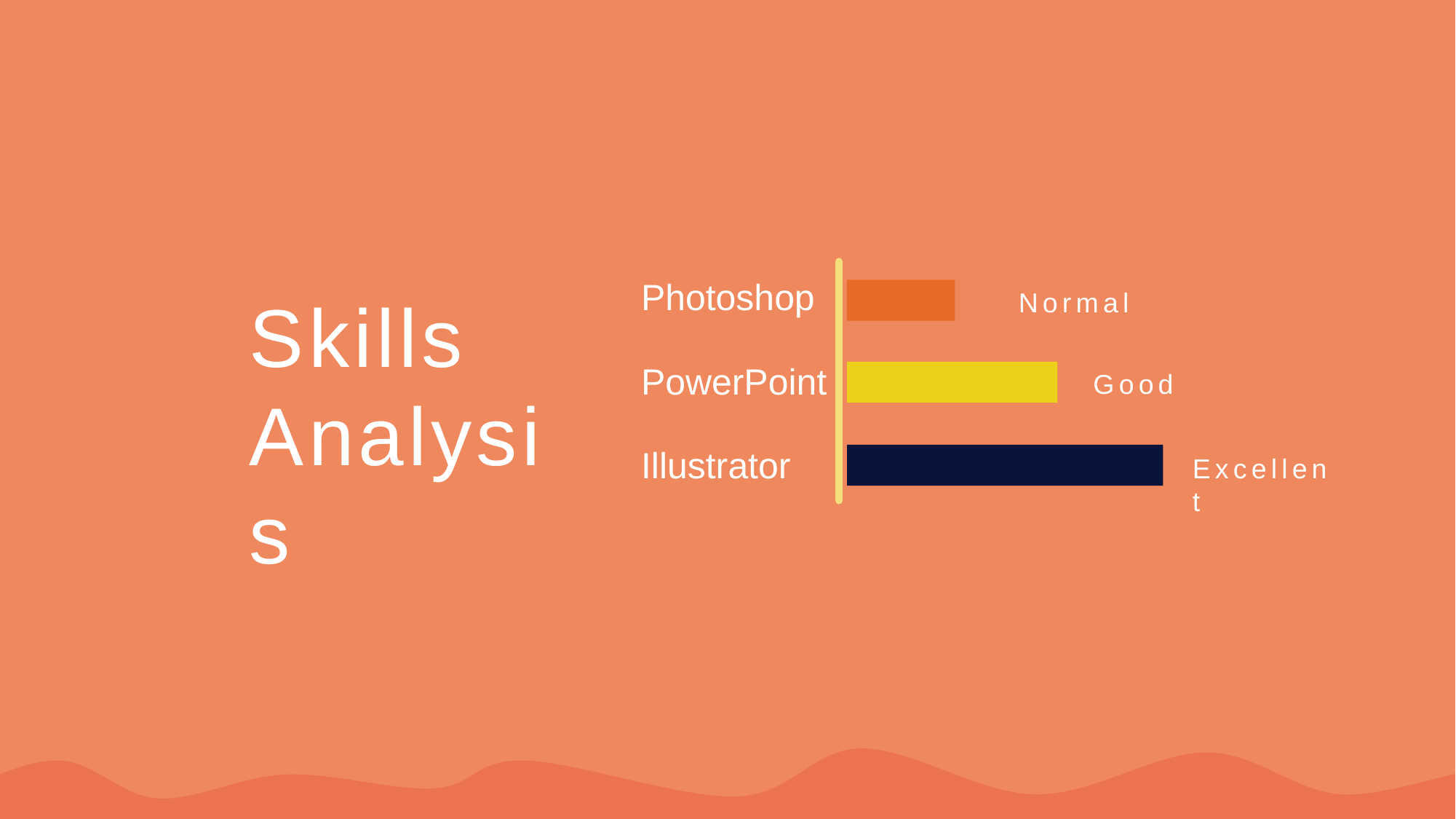

Photoshop
Skills
Analysis

Normal
PowerPoint

Good
Illustrator

Excellent